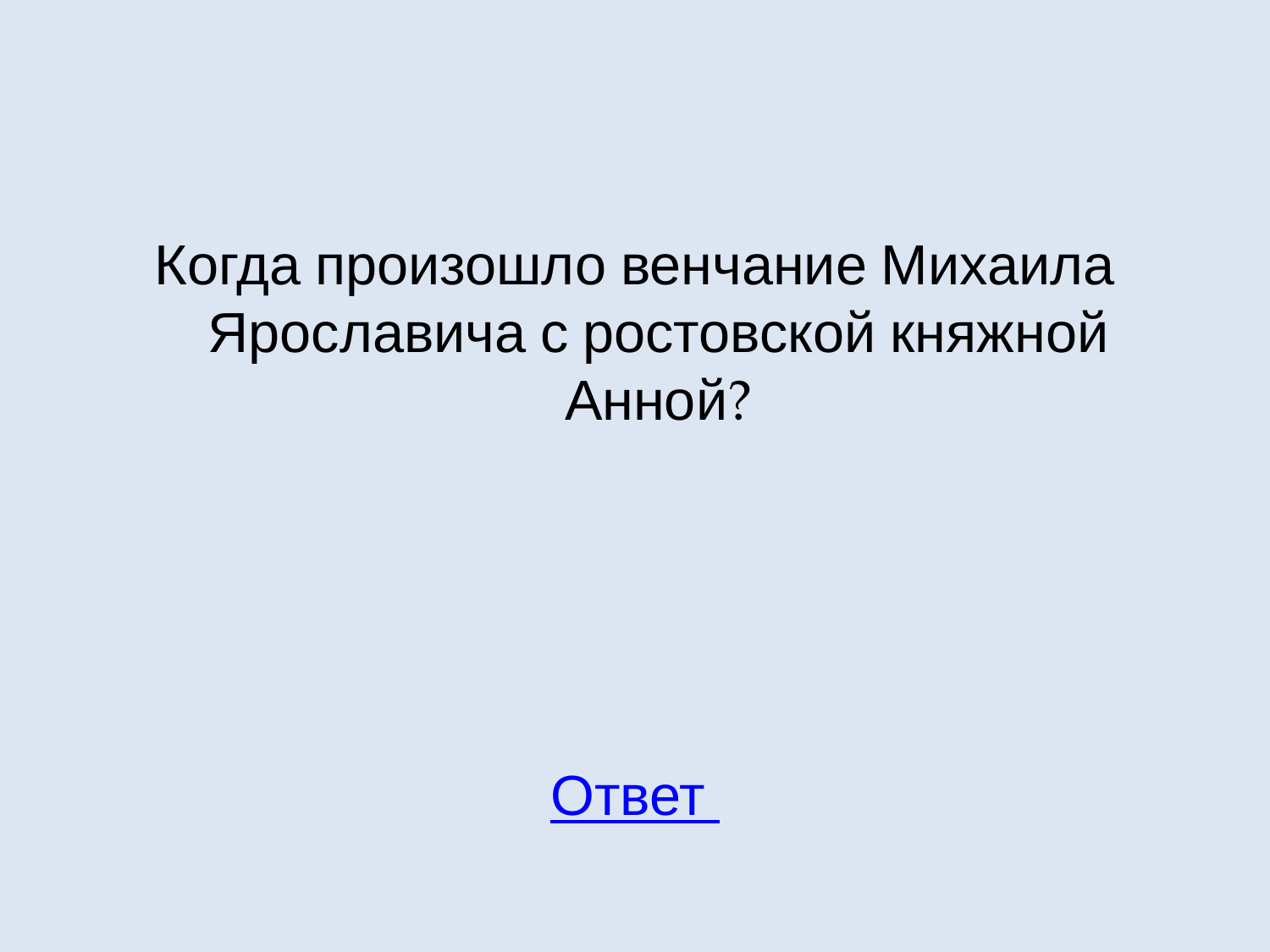

#
Когда произошло венчание Михаила Ярославича с ростовской княжной Анной?

Ответ